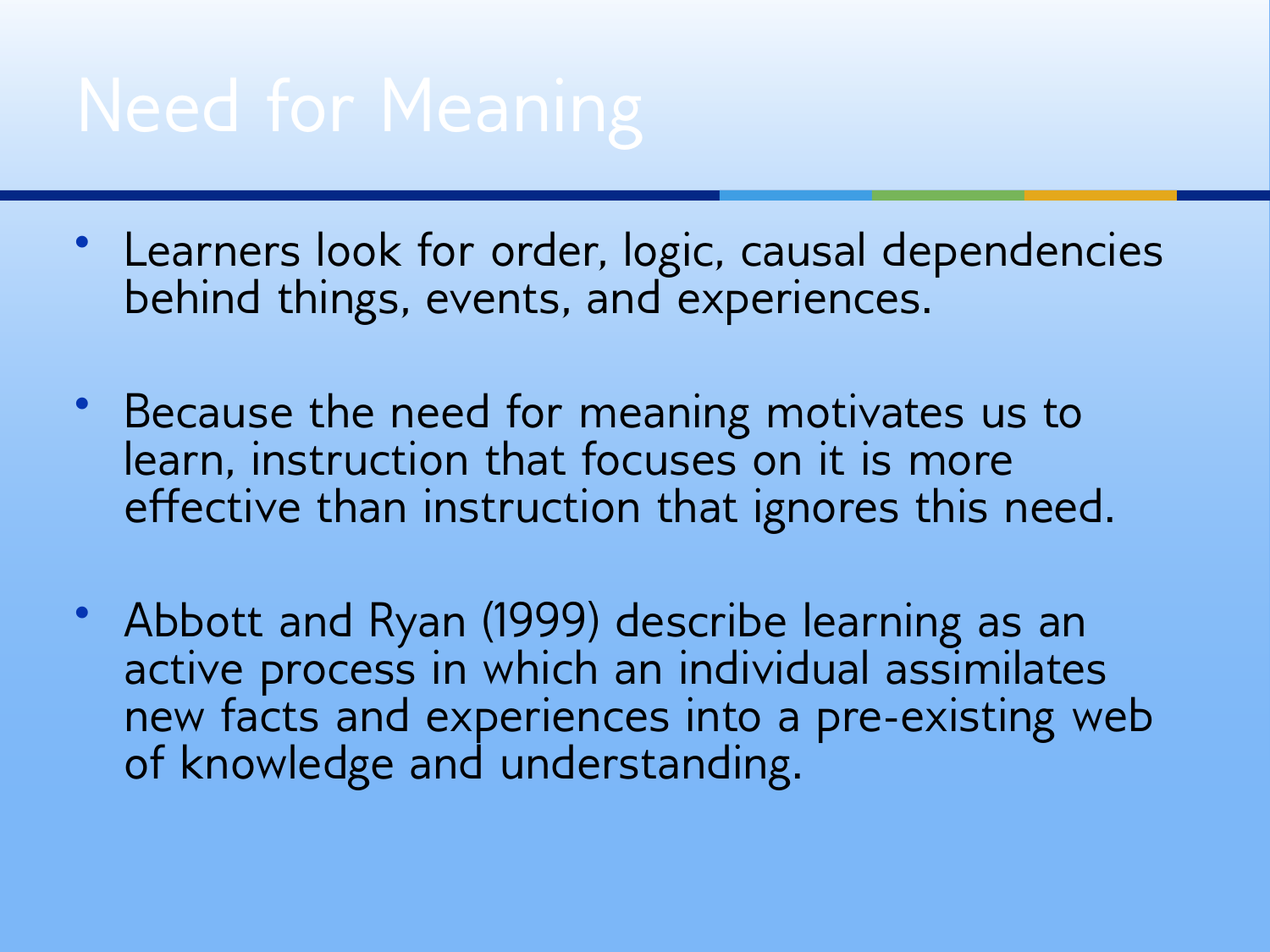

# Need for Meaning
Learners look for order, logic, causal dependencies behind things, events, and experiences.

Because the need for meaning motivates us to learn, instruction that focuses on it is more effective than instruction that ignores this need.

Abbott and Ryan (1999) describe learning as an active process in which an individual assimilates new facts and experiences into a pre-existing web of knowledge and understanding.